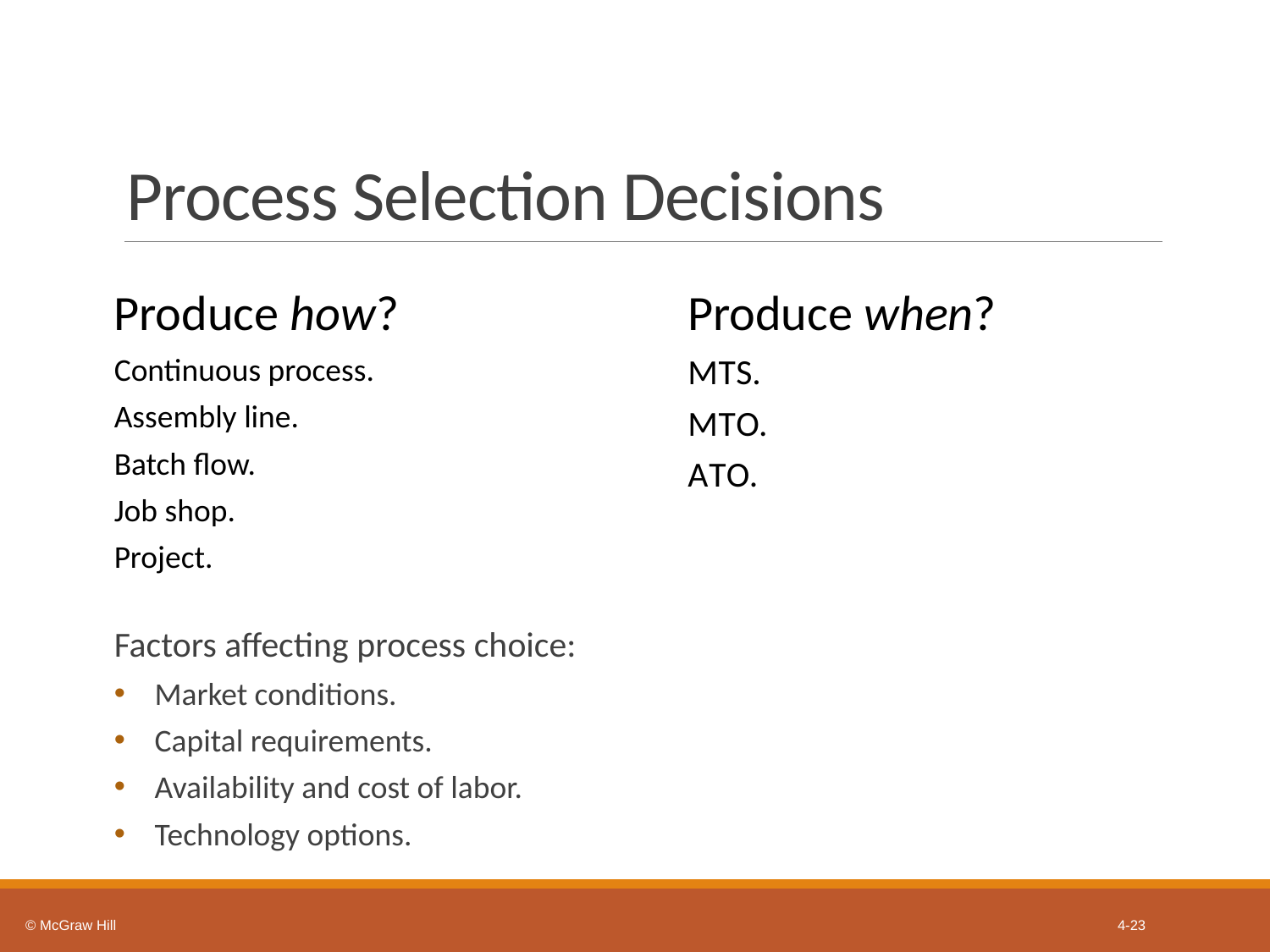

# Process Selection Decisions
Produce how?
Continuous process.
Assembly line.
Batch flow.
Job shop.
Project.
Produce when?
M T S.
M T O.
A T O.
Factors affecting process choice:
Market conditions.
Capital requirements.
Availability and cost of labor.
Technology options.